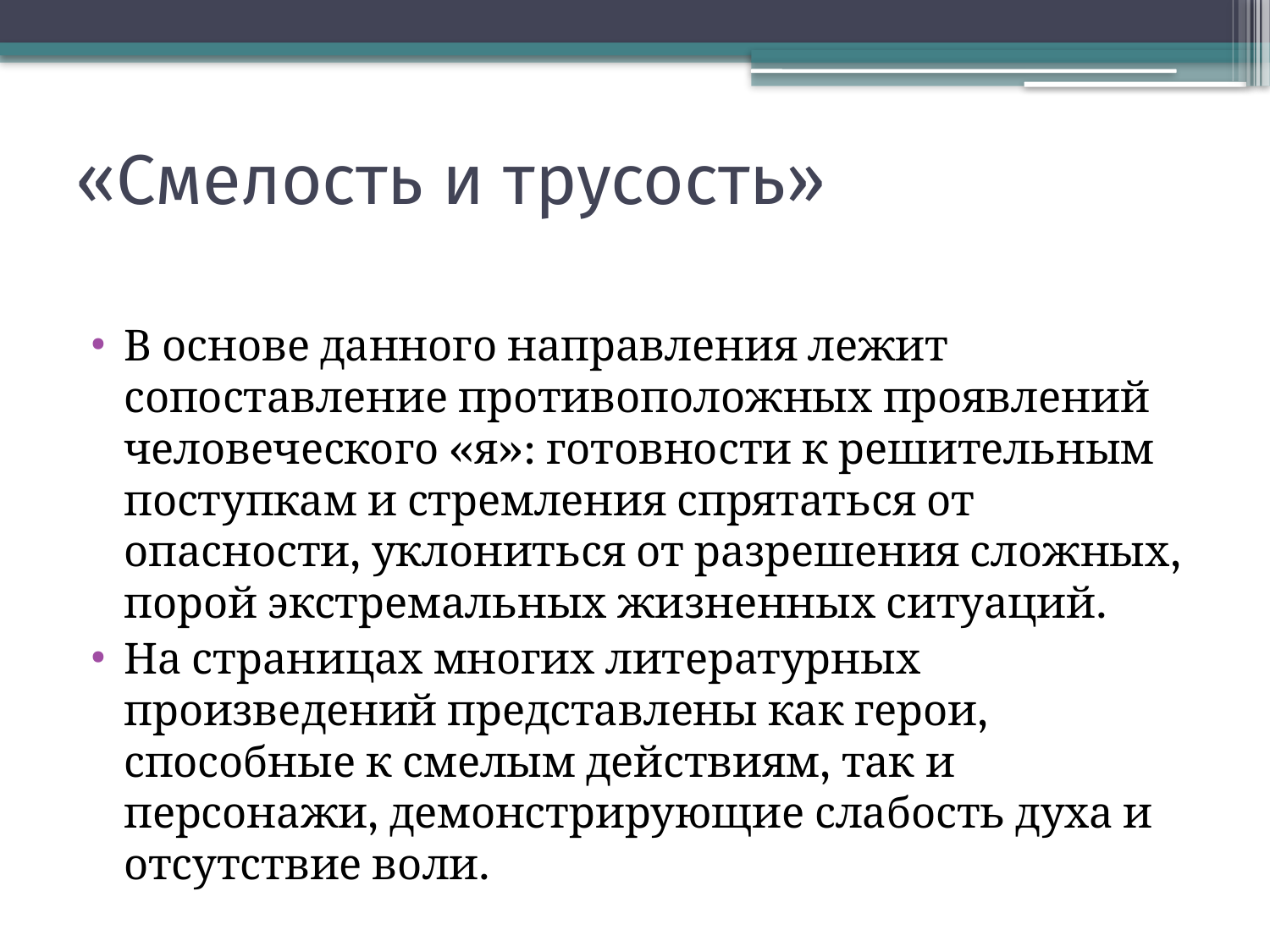

# «Смелость и трусость»
В основе данного направления лежит сопоставление противоположных проявлений человеческого «я»: готовности к решительным поступкам и стремления спрятаться от опасности, уклониться от разрешения сложных, порой экстремальных жизненных ситуаций.
На страницах многих литературных произведений представлены как герои, способные к смелым действиям, так и персонажи, демонстрирующие слабость духа и отсутствие воли.